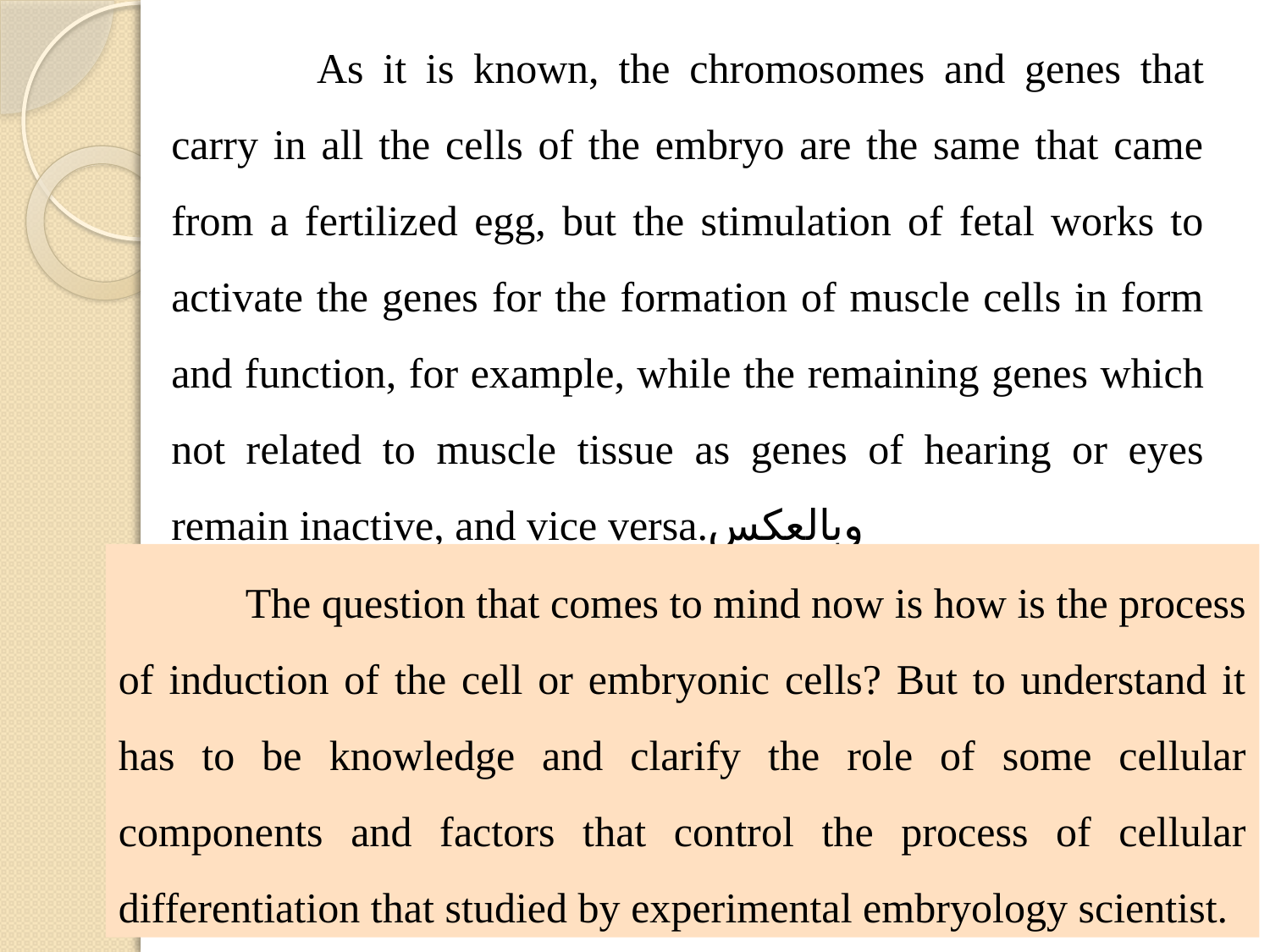

As it is known, the chromosomes and genes that carry in all the cells of the embryo are the same that came from a fertilized egg, but the stimulation of fetal works to activate the genes for the formation of muscle cells in form and function, for example, while the remaining genes which not related to muscle tissue as genes of hearing or eyes remain inactive, and vice versa.وبالعكس
	The question that comes to mind now is how is the process of induction of the cell or embryonic cells? But to understand it has to be knowledge and clarify the role of some cellular components and factors that control the process of cellular differentiation that studied by experimental embryology scientist.